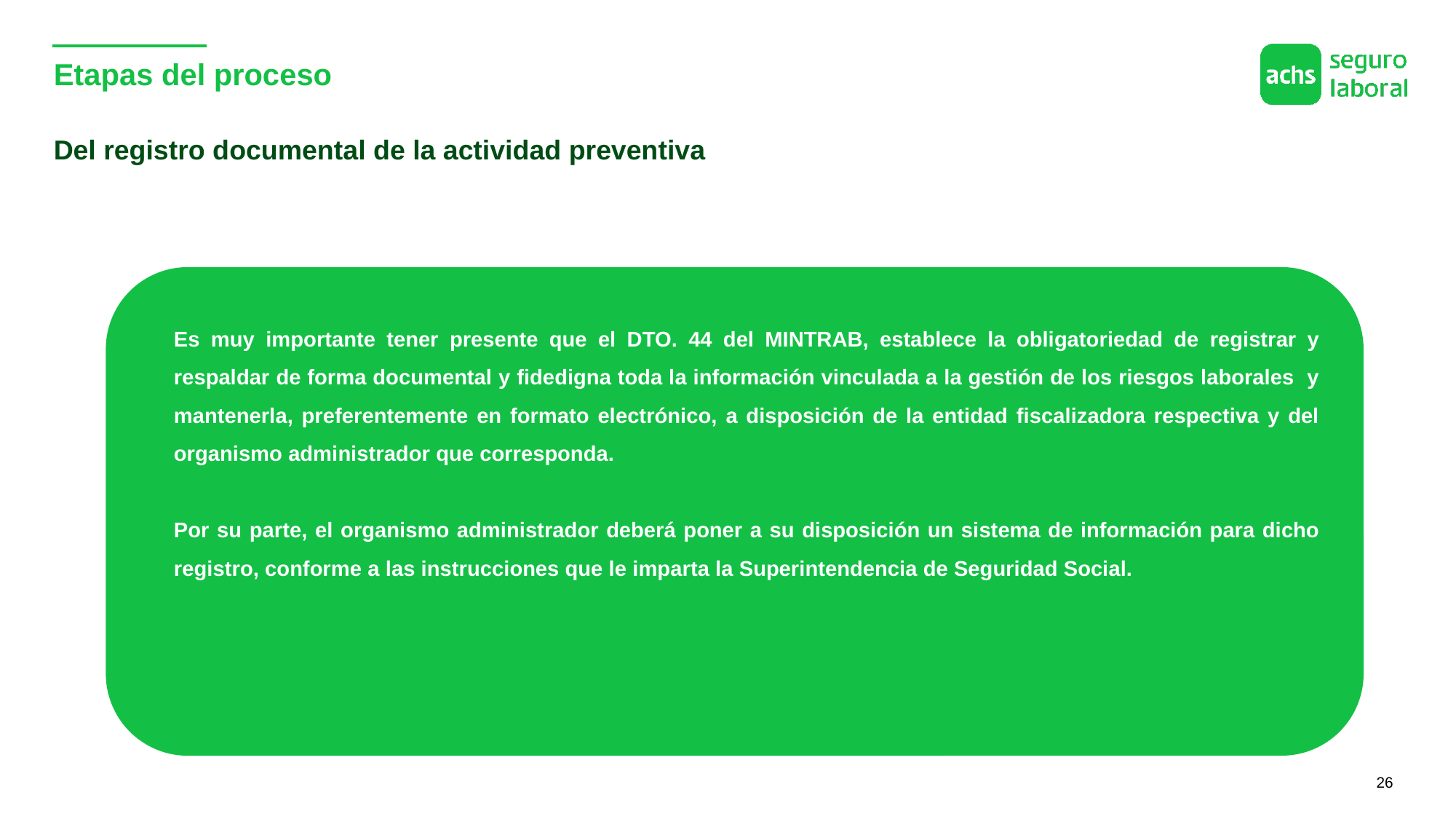

# Etapas del proceso
Del registro documental de la actividad preventiva

Es muy importante tener presente que el DTO. 44 del MINTRAB, establece la obligatoriedad de registrar y respaldar de forma documental y fidedigna toda la información vinculada a la gestión de los riesgos laborales  y mantenerla, preferentemente en formato electrónico, a disposición de la entidad fiscalizadora respectiva y del organismo administrador que corresponda.

Por su parte, el organismo administrador deberá poner a su disposición un sistema de información para dicho registro, conforme a las instrucciones que le imparta la Superintendencia de Seguridad Social.
26